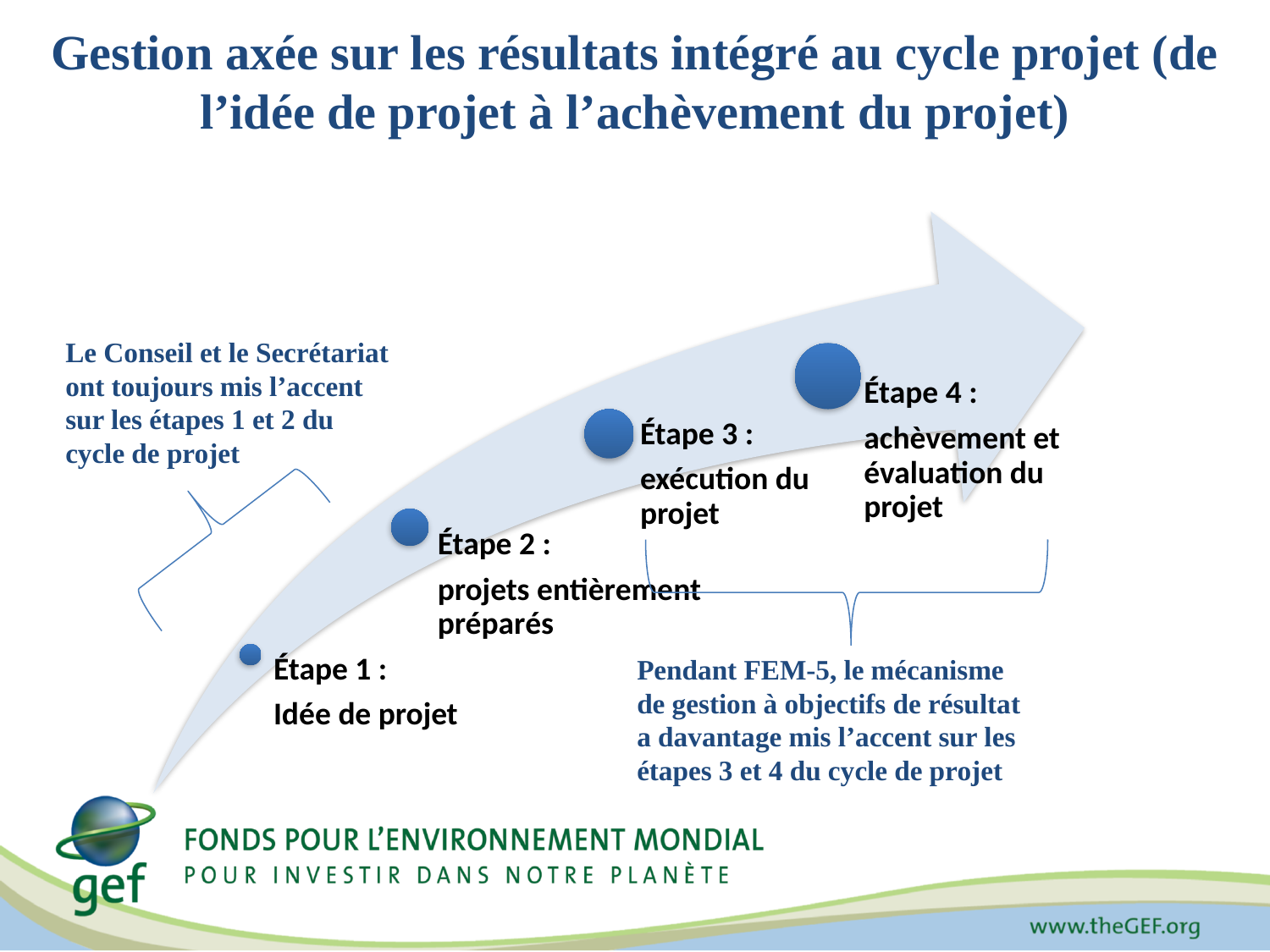

# Gestion axée sur les résultats intégré au cycle projet (de l’idée de projet à l’achèvement du projet)
Étape 1 :
Idée de projet
Étape 2 :
projets entièrement préparés
Étape 3 :
exécution du projet
Étape 4 :
achèvement et évaluation du projet
Le Conseil et le Secrétariat ont toujours mis l’accent sur les étapes 1 et 2 du cycle de projet

Pendant FEM-5, le mécanisme de gestion à objectifs de résultat a davantage mis l’accent sur les étapes 3 et 4 du cycle de projet